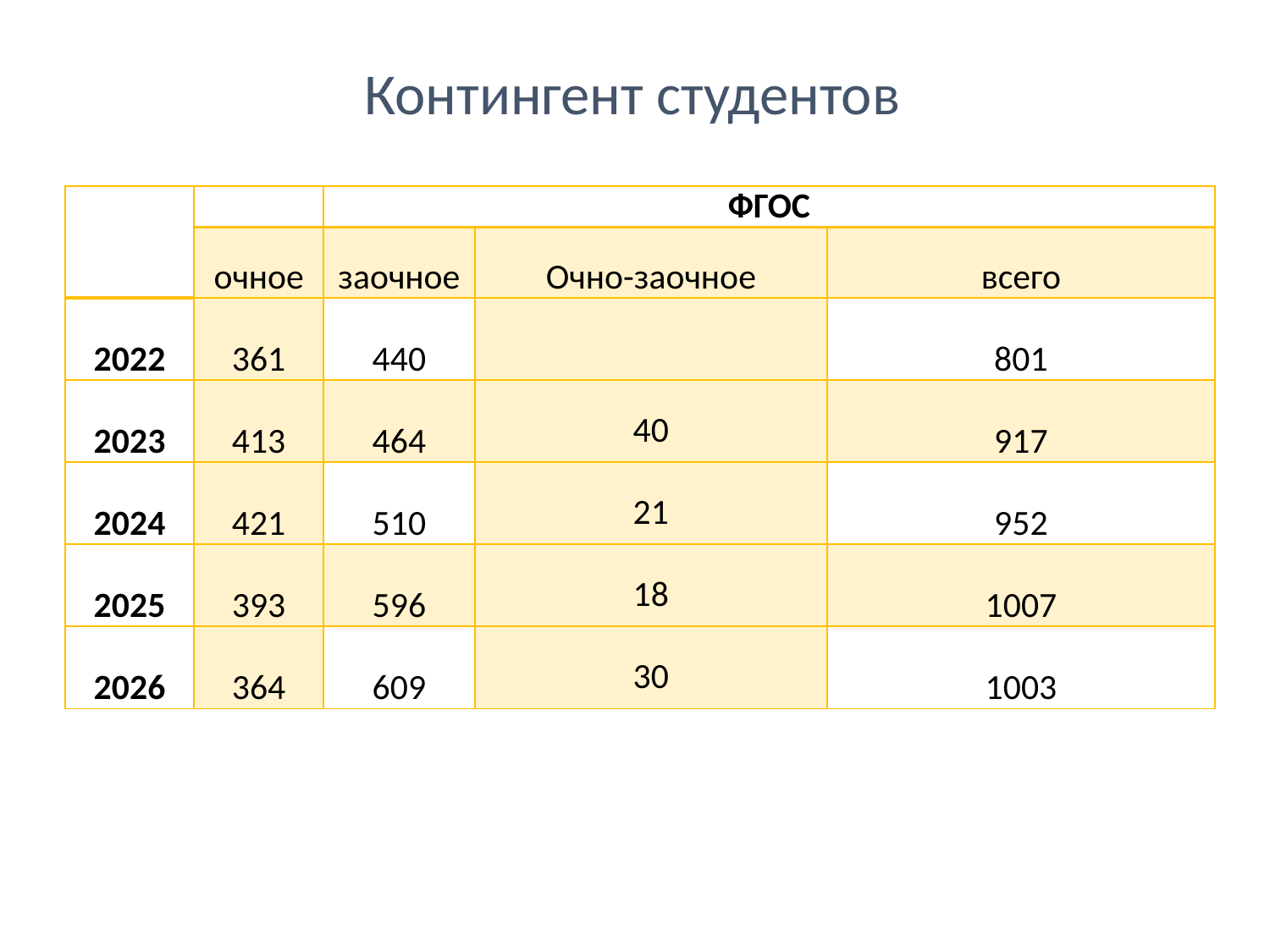

# Контингент студентов
|  |  | ФГОС |  |  |
| --- | --- | --- | --- | --- |
|  | очное | заочное | Очно-заочное | всего |
| 2022 | 361 | 440 |  | 801 |
| 2023 | 413 | 464 | 40 | 917 |
| 2024 | 421 | 510 | 21 | 952 |
| 2025 | 393 | 596 | 18 | 1007 |
| 2026 | 364 | 609 | 30 | 1003 |